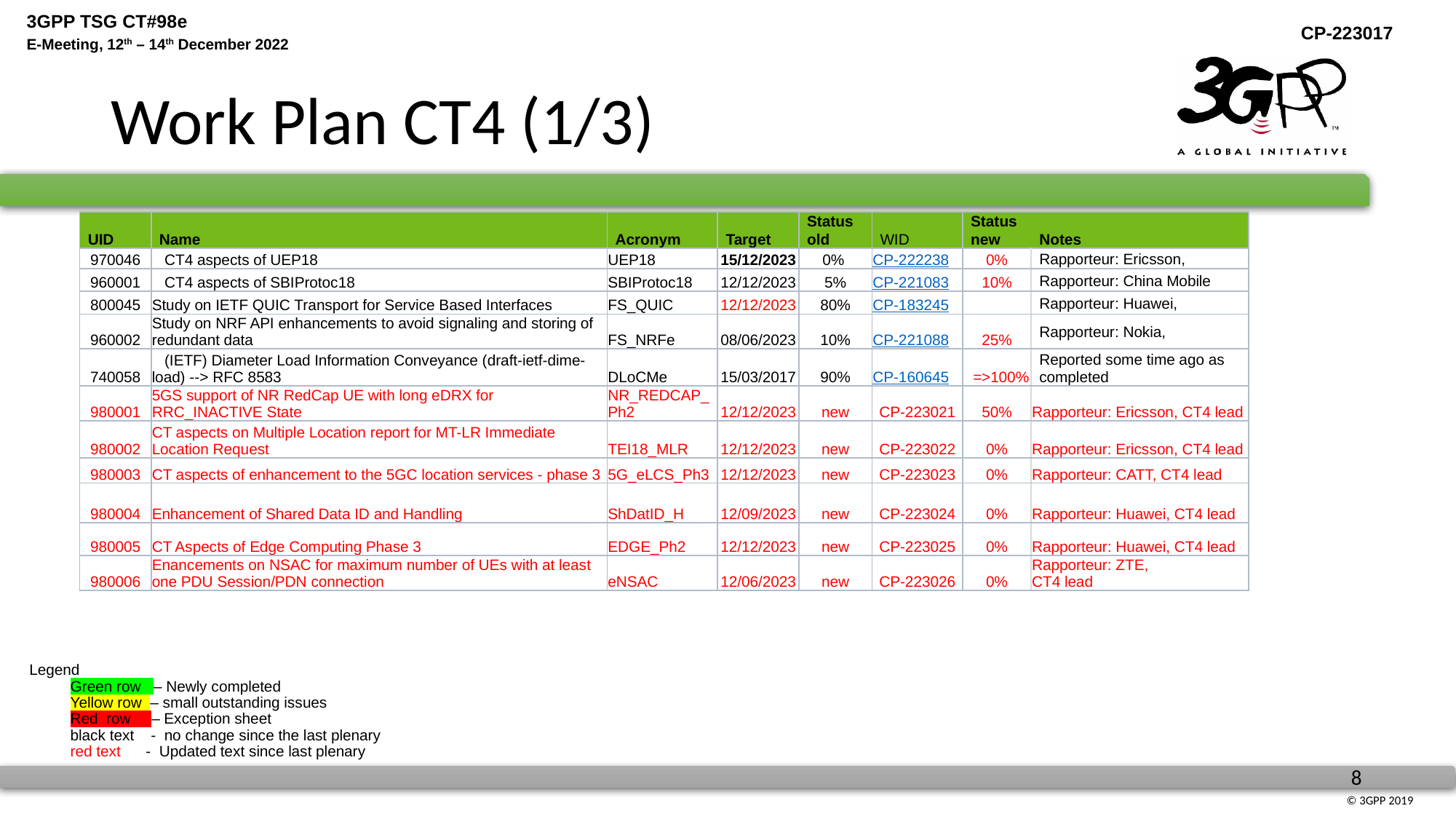

# Work Plan CT4 (1/3)
| UID | Name | Acronym | Target | Status old | WID | Status new | Notes |
| --- | --- | --- | --- | --- | --- | --- | --- |
| 970046 | CT4 aspects of UEP18 | UEP18 | 15/12/2023 | 0% | CP-222238 | 0% | Rapporteur: Ericsson, |
| 960001 | CT4 aspects of SBIProtoc18 | SBIProtoc18 | 12/12/2023 | 5% | CP-221083 | 10% | Rapporteur: China Mobile |
| 800045 | Study on IETF QUIC Transport for Service Based Interfaces | FS\_QUIC | 12/12/2023 | 80% | CP-183245 |  | Rapporteur: Huawei, |
| 960002 | Study on NRF API enhancements to avoid signaling and storing of redundant data | FS\_NRFe | 08/06/2023 | 10% | CP-221088 | 25% | Rapporteur: Nokia, |
| 740058 | (IETF) Diameter Load Information Conveyance (draft-ietf-dime-load) --> RFC 8583 | DLoCMe | 15/03/2017 | 90% | CP-160645 | =>100% | Reported some time ago as completed |
| 980001 | 5GS support of NR RedCap UE with long eDRX for RRC\_INACTIVE State | NR\_REDCAP\_Ph2 | 12/12/2023 | new | CP-223021 | 50% | Rapporteur: Ericsson, CT4 lead |
| 980002 | CT aspects on Multiple Location report for MT-LR Immediate Location Request | TEI18\_MLR | 12/12/2023 | new | CP-223022 | 0% | Rapporteur: Ericsson, CT4 lead |
| 980003 | CT aspects of enhancement to the 5GC location services - phase 3 | 5G\_eLCS\_Ph3 | 12/12/2023 | new | CP-223023 | 0% | Rapporteur: CATT, CT4 lead |
| 980004 | Enhancement of Shared Data ID and Handling | ShDatID\_H | 12/09/2023 | new | CP-223024 | 0% | Rapporteur: Huawei, CT4 lead |
| 980005 | CT Aspects of Edge Computing Phase 3 | EDGE\_Ph2 | 12/12/2023 | new | CP-223025 | 0% | Rapporteur: Huawei, CT4 lead |
| 980006 | Enancements on NSAC for maximum number of UEs with at least one PDU Session/PDN connection | eNSAC | 12/06/2023 | new | CP-223026 | 0% | Rapporteur: ZTE, CT4 lead |
Legend
Green row   – Newly completed
	Yellow row  – small outstanding issues
Red  row     – Exception sheet
	black text    -  no change since the last plenary
	red text      -  Updated text since last plenary